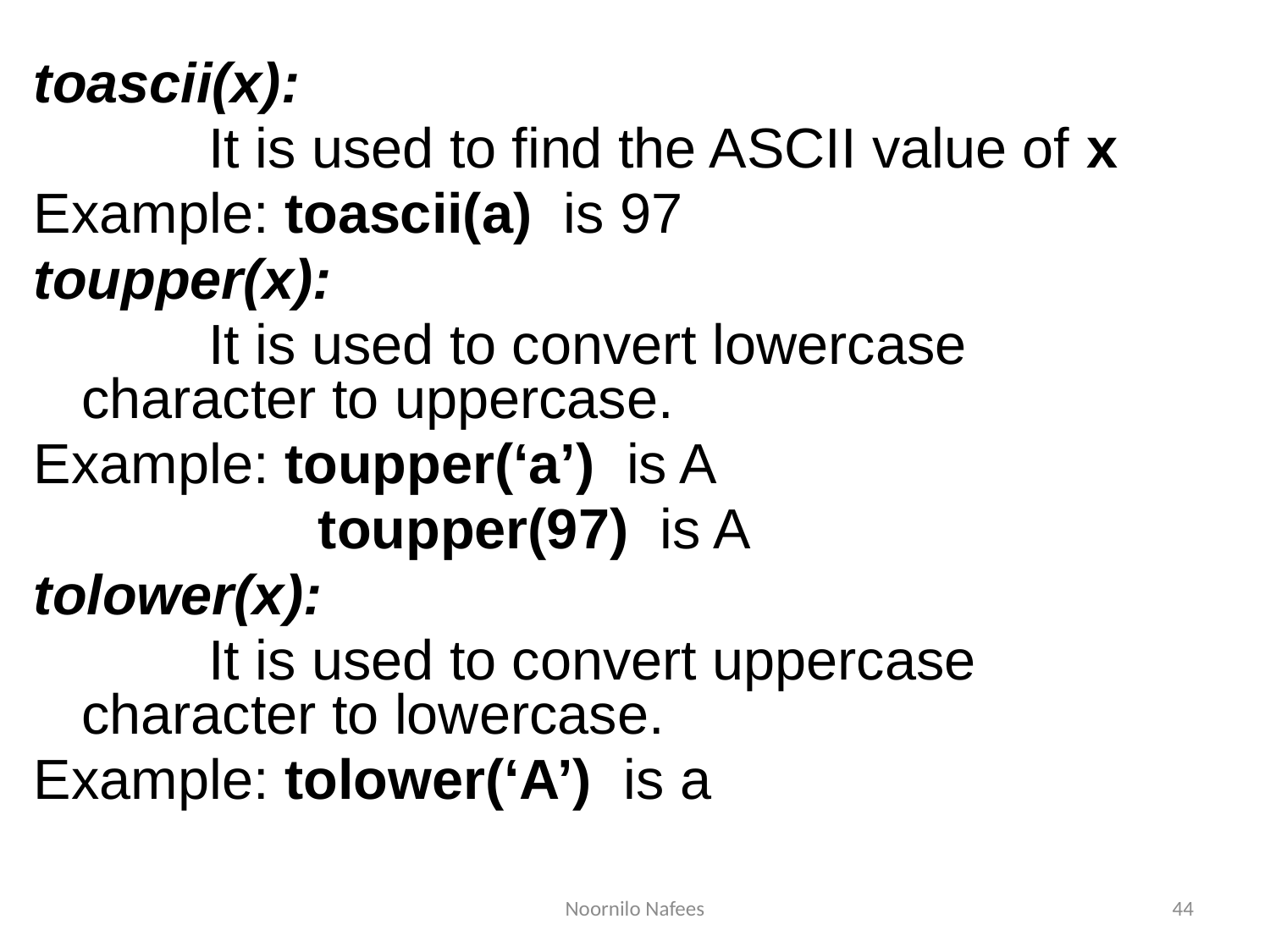

toascii(x):
		It is used to find the ASCII value of x
Example: toascii(a)  is 97
toupper(x):
		It is used to convert lowercase character to uppercase.
Example: toupper(‘a’)  is A
		       toupper(97)  is A
tolower(x):
		It is used to convert uppercase character to lowercase.
Example: tolower(‘A’)  is a

Noornilo Nafees
44